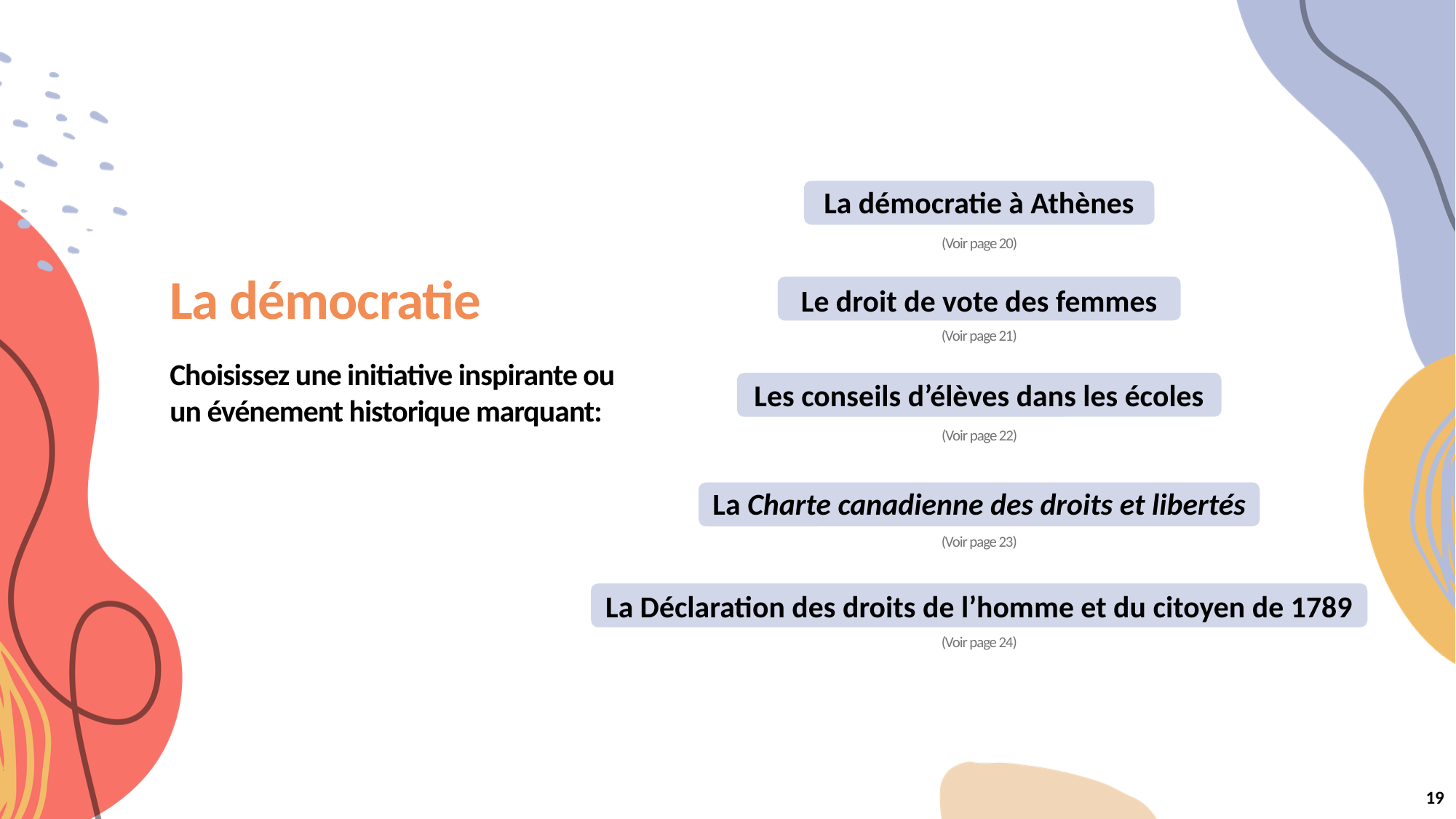

La démocratie à Athènes

(Voir page 20)
La démocratie
Le droit de vote des femmes

(Voir page 21)
Choisissez une initiative inspirante ou
un événement historique marquant:
Les conseils d’élèves dans les écoles

(Voir page 22)
La Charte canadienne des droits et libertés

(Voir page 23)
La Déclaration des droits de l’homme et du citoyen de 1789

(Voir page 24)
19